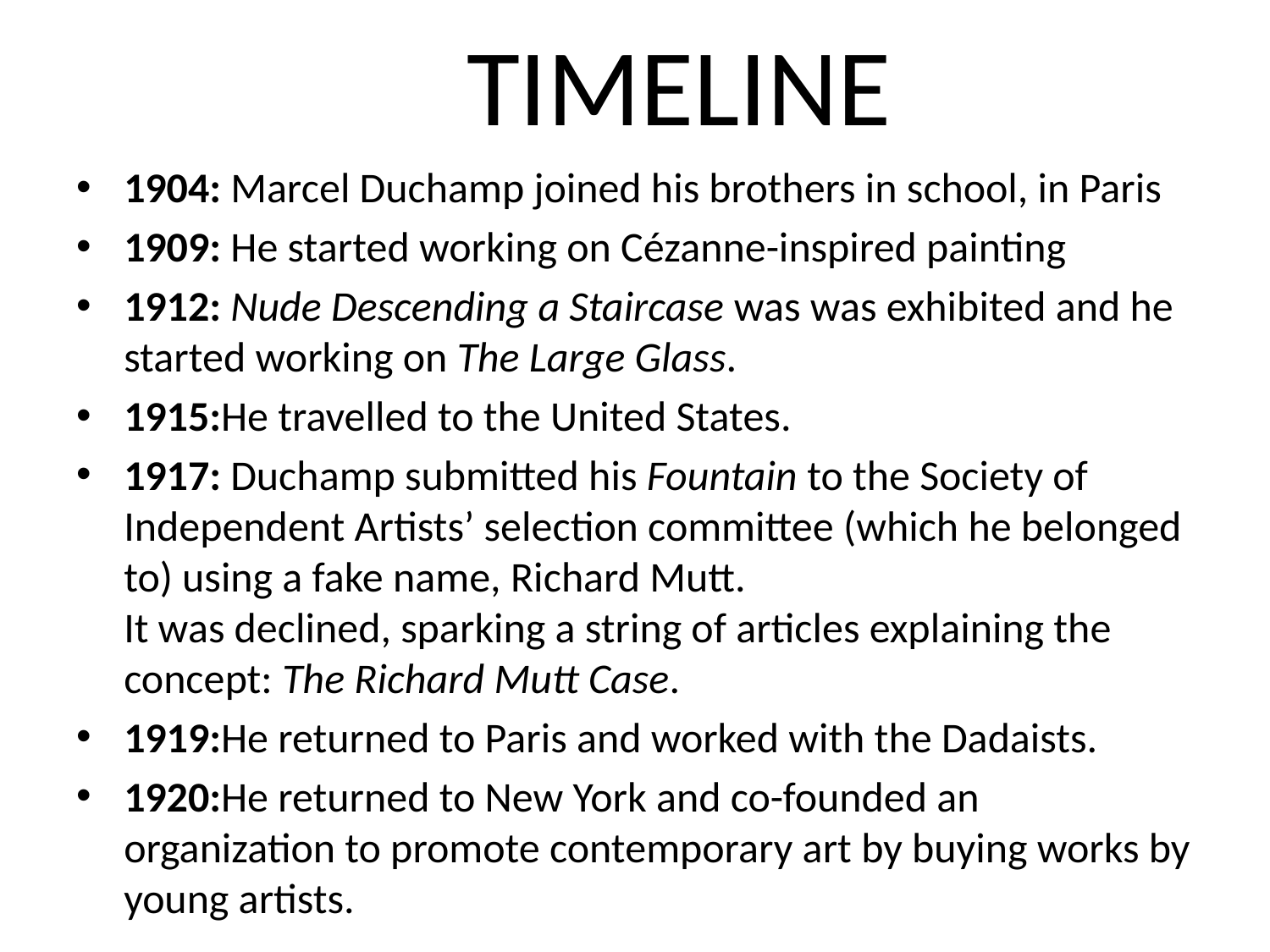

# TIMELINE
1904: Marcel Duchamp joined his brothers in school, in Paris
1909: He started working on Cézanne-inspired painting
1912: Nude Descending a Staircase was was exhibited and he started working on The Large Glass.
1915:He travelled to the United States.
1917: Duchamp submitted his Fountain to the Society of Independent Artists’ selection committee (which he belonged to) using a fake name, Richard Mutt.
It was declined, sparking a string of articles explaining the concept: The Richard Mutt Case.
1919:He returned to Paris and worked with the Dadaists.
1920:He returned to New York and co-founded an organization to promote contemporary art by buying works by young artists.